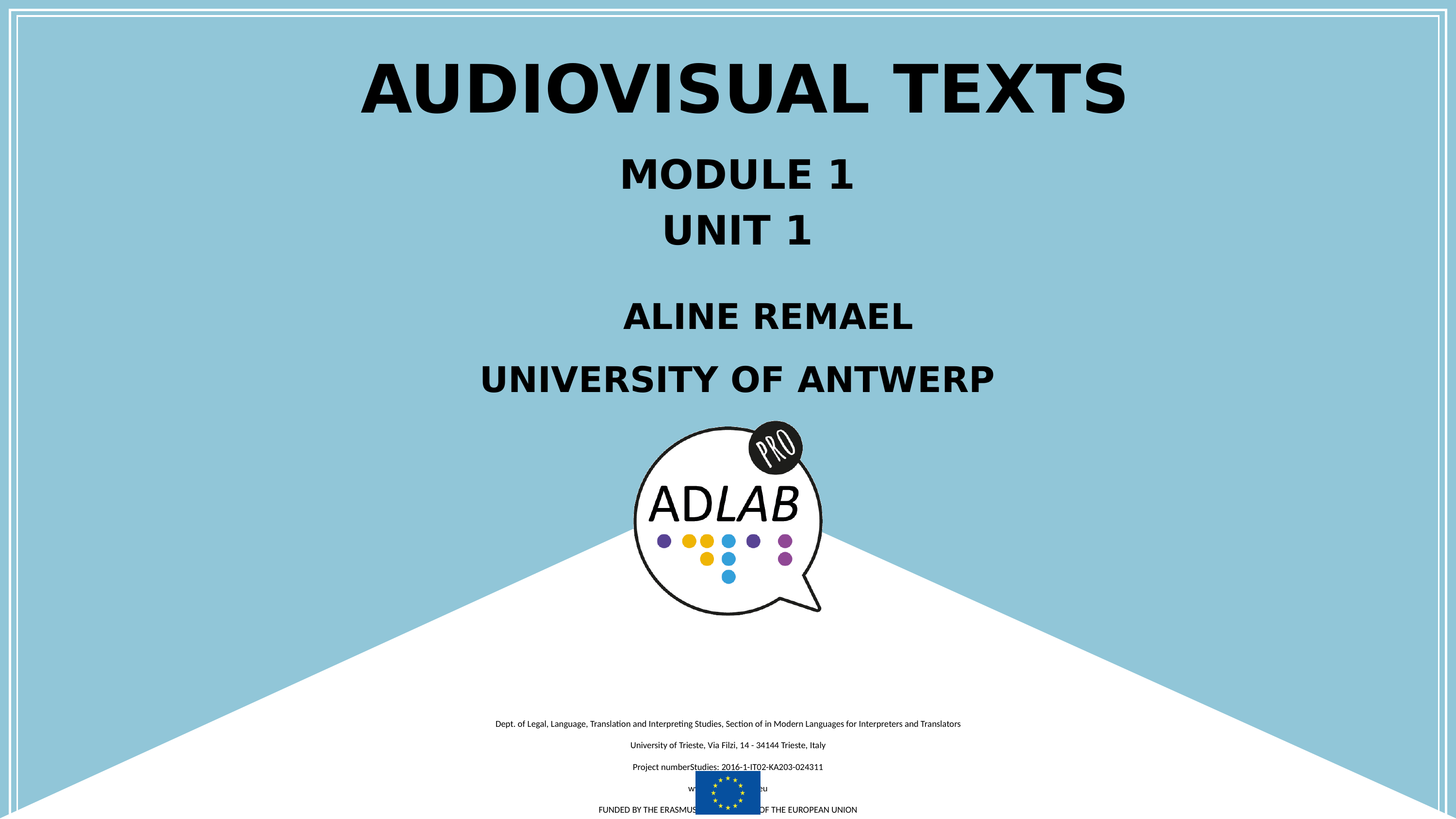

# AUDIOVISUAL TEXTS
MODULE 1
UNIT 1
ALINE REMAEL
UNIVERSITY OF ANTWERP